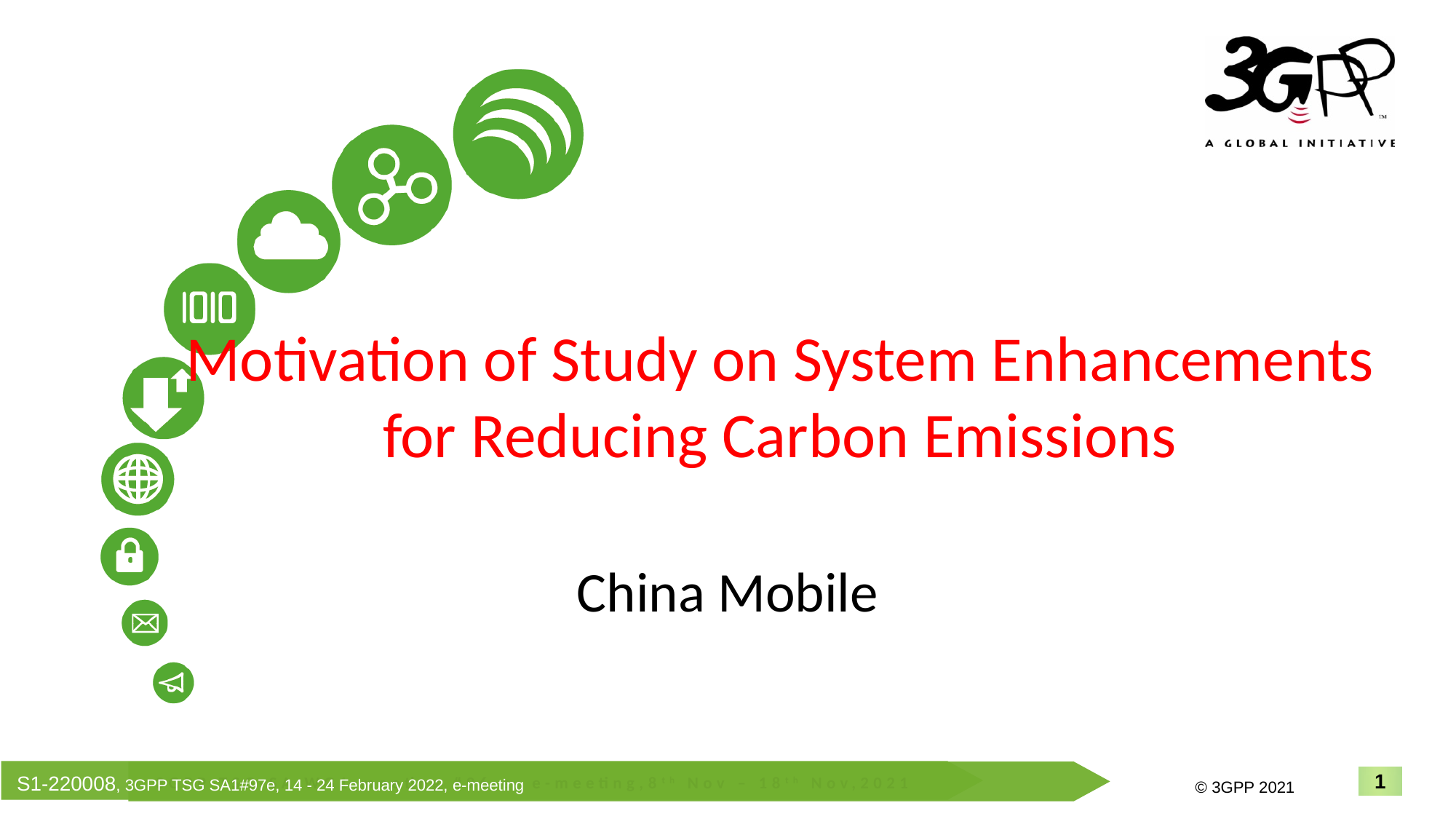

Motivation of Study on System Enhancements for Reducing Carbon Emissions

China Mobile
S1-220008, 3GPP TSG SA1#97e, 14 - 24 February 2022, e-meeting